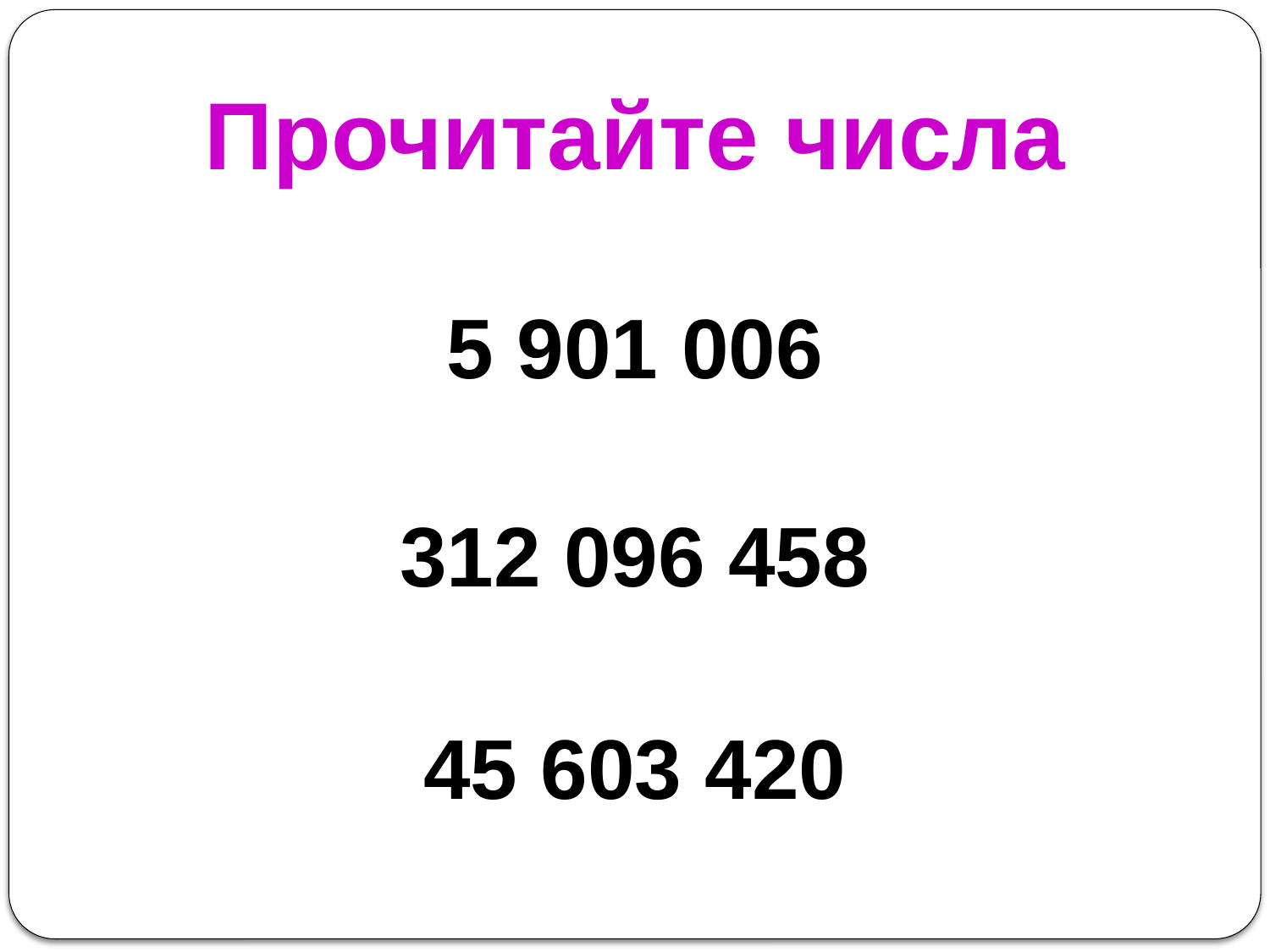

Прочитайте числа
5 901 006
312 096 458
45 603 420